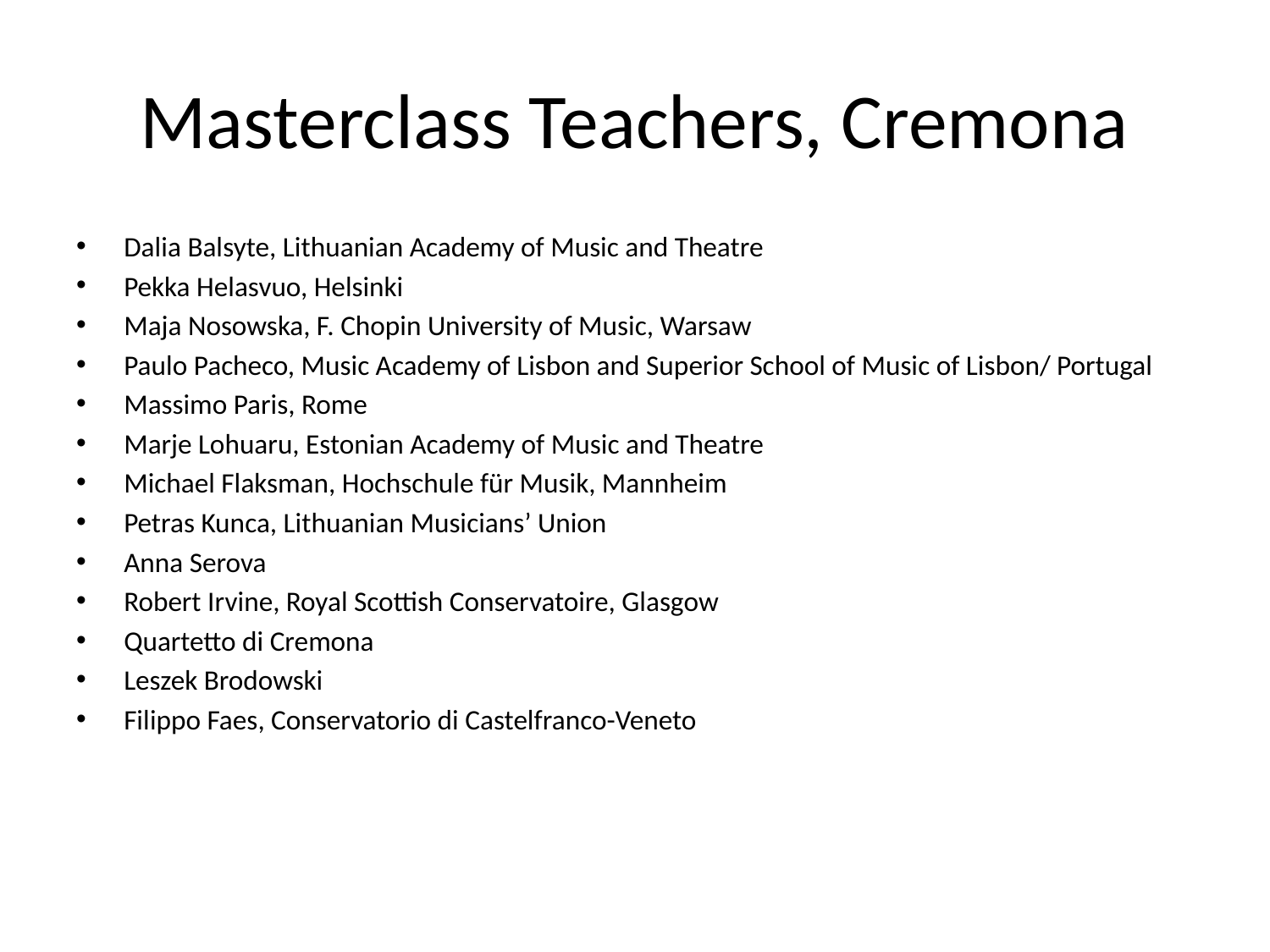

# Masterclass Teachers, Cremona
Dalia Balsyte, Lithuanian Academy of Music and Theatre
Pekka Helasvuo, Helsinki
Maja Nosowska, F. Chopin University of Music, Warsaw
Paulo Pacheco, Music Academy of Lisbon and Superior School of Music of Lisbon/ Portugal
Massimo Paris, Rome
Marje Lohuaru, Estonian Academy of Music and Theatre
Michael Flaksman, Hochschule für Musik, Mannheim
Petras Kunca, Lithuanian Musicians’ Union
Anna Serova
Robert Irvine, Royal Scottish Conservatoire, Glasgow
Quartetto di Cremona
Leszek Brodowski
Filippo Faes, Conservatorio di Castelfranco-Veneto